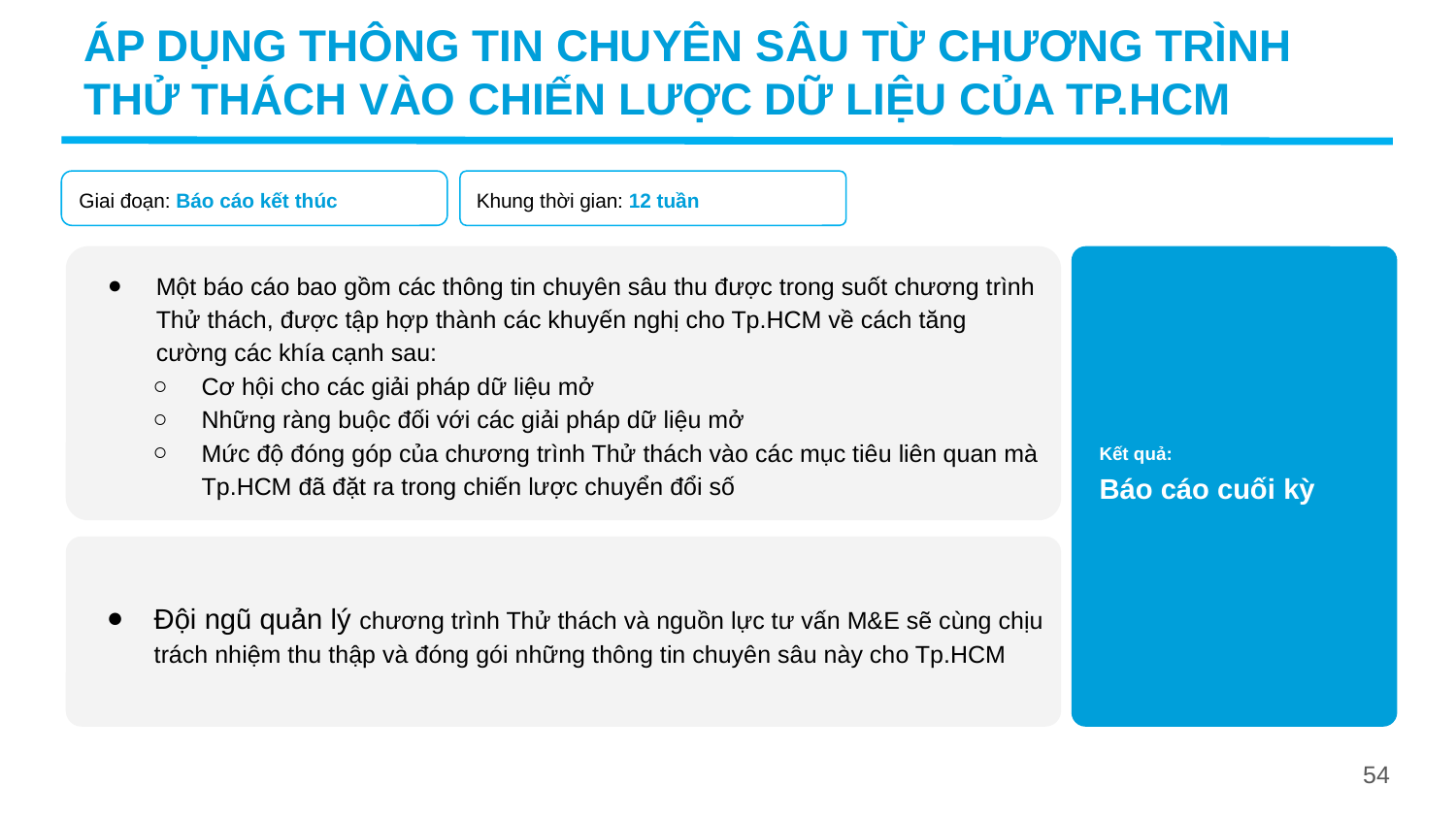

ÁP DỤNG THÔNG TIN CHUYÊN SÂU TỪ CHƯƠNG TRÌNH THỬ THÁCH VÀO CHIẾN LƯỢC DỮ LIỆU CỦA TP.HCM
Khung thời gian: 12 tuần
Giai đoạn: Báo cáo kết thúc
Một báo cáo bao gồm các thông tin chuyên sâu thu được trong suốt chương trình Thử thách, được tập hợp thành các khuyến nghị cho Tp.HCM về cách tăng cường các khía cạnh sau:
Cơ hội cho các giải pháp dữ liệu mở
Những ràng buộc đối với các giải pháp dữ liệu mở
Mức độ đóng góp của chương trình Thử thách vào các mục tiêu liên quan mà Tp.HCM đã đặt ra trong chiến lược chuyển đổi số

Kết quả:
Báo cáo cuối kỳ

Đội ngũ quản lý chương trình Thử thách và nguồn lực tư vấn M&E sẽ cùng chịu trách nhiệm thu thập và đóng gói những thông tin chuyên sâu này cho Tp.HCM
54